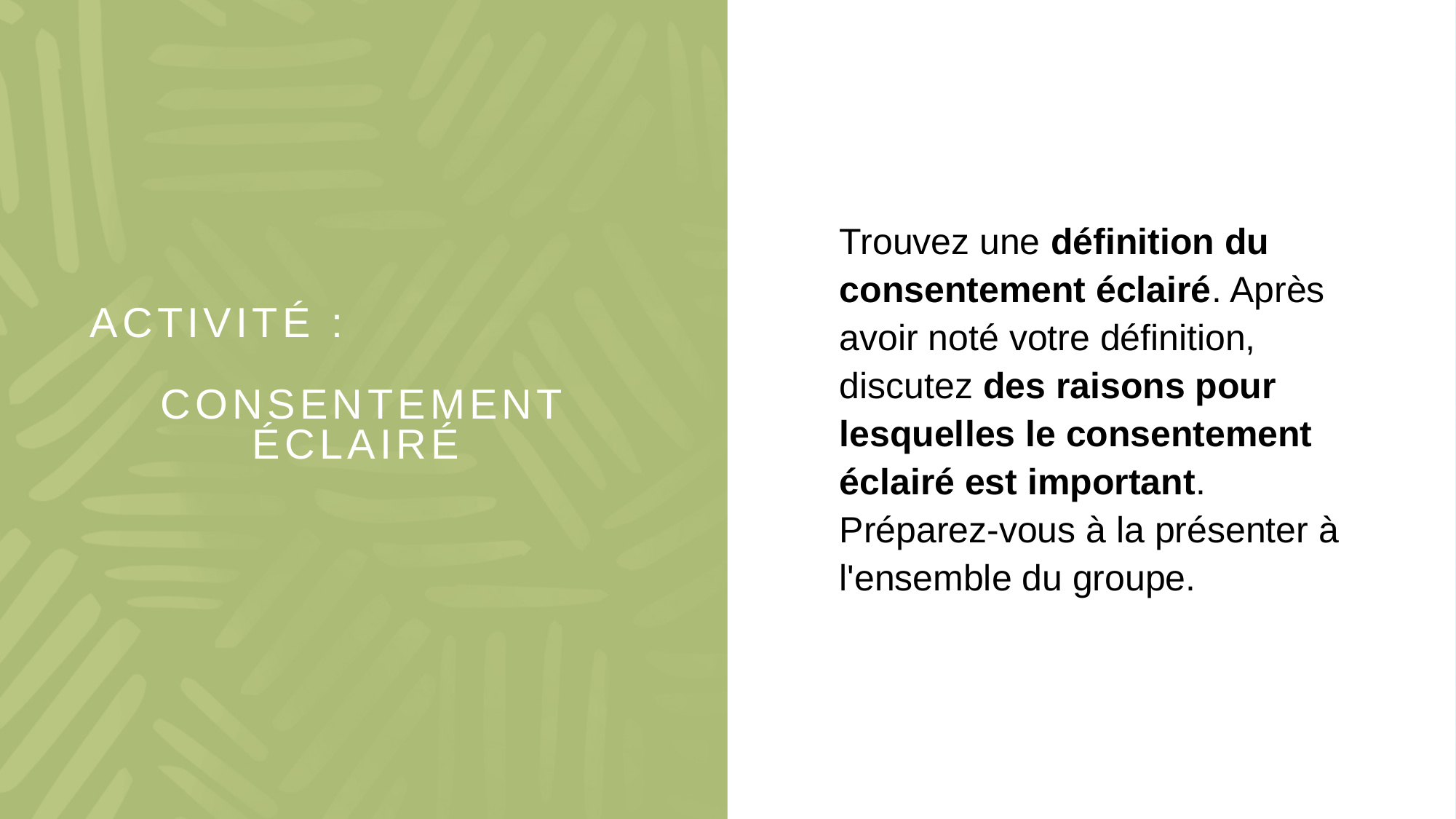

Trouvez une définition du consentement éclairé. Après avoir noté votre définition, discutez des raisons pour lesquelles le consentement éclairé est important. Préparez-vous à la présenter à l'ensemble du groupe.
# Activité :
Consentement éclairé